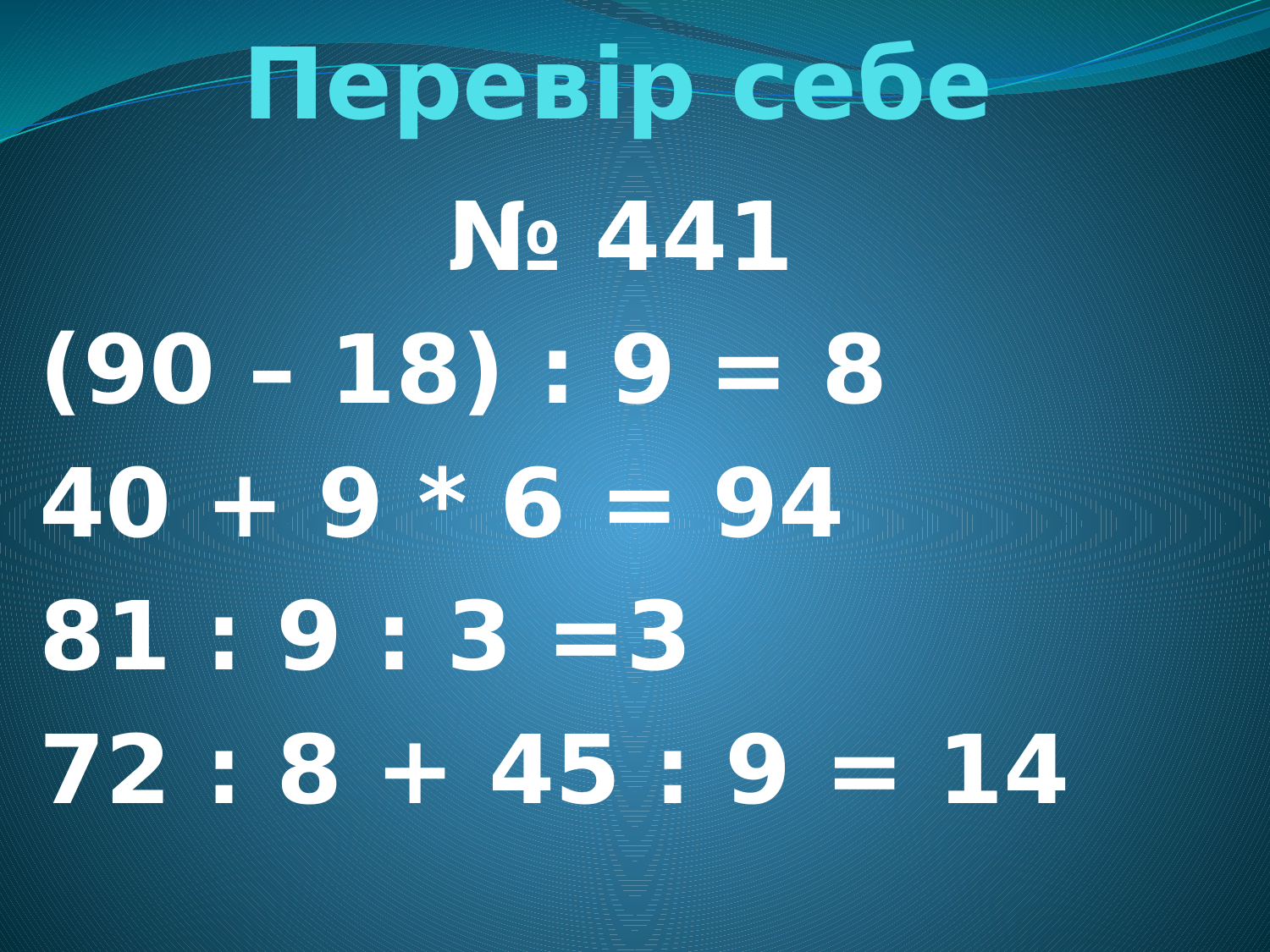

# Перевір себе
№ 441
(90 – 18) : 9 = 8
40 + 9 * 6 = 94
81 : 9 : 3 =3
72 : 8 + 45 : 9 = 14